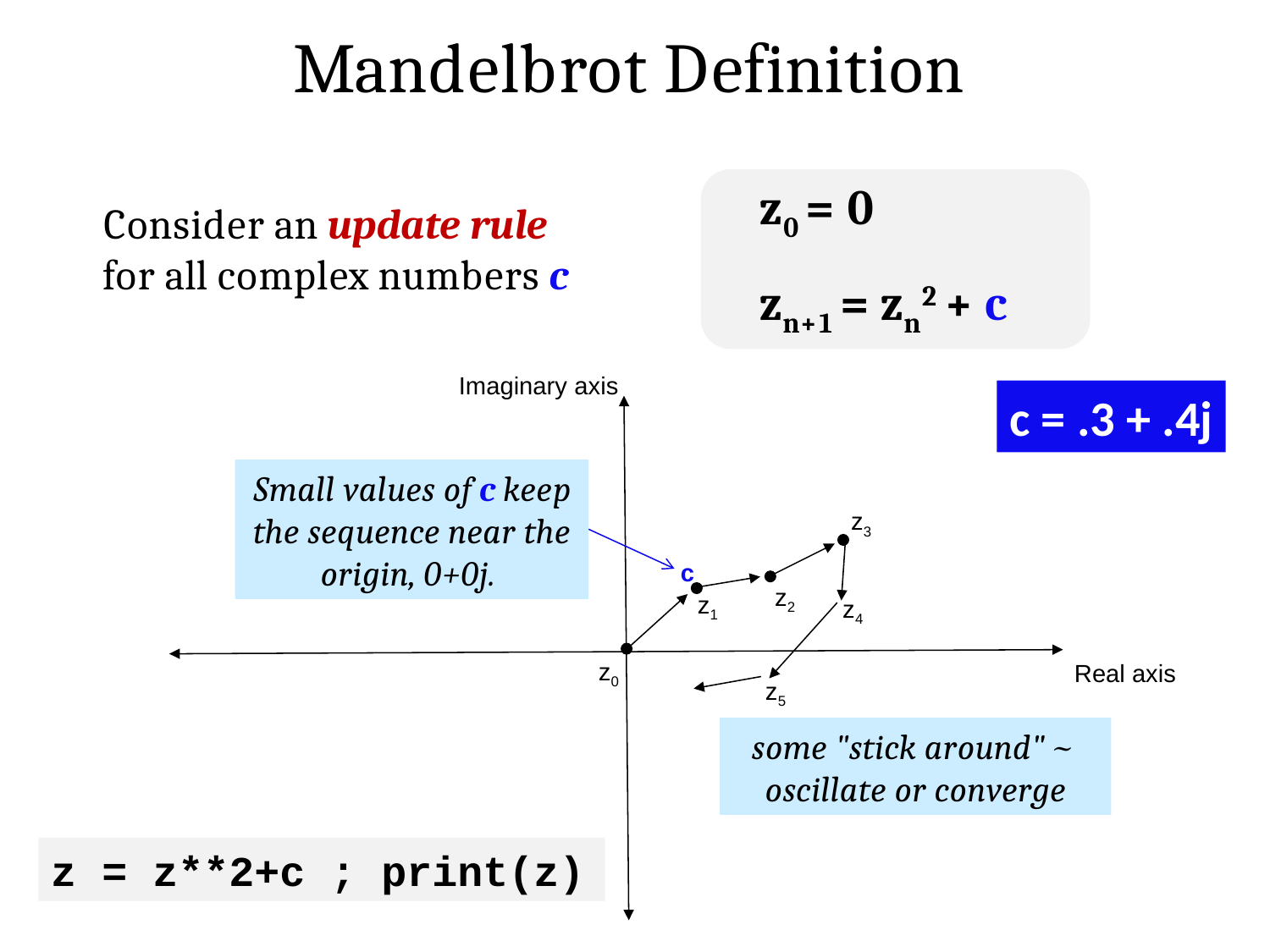

Mandelbrot Definition

z0 = 0
zn+1 = zn2 + c
Consider an update rule for all complex numbers c
Imaginary axis
c = .3 + .4j

Small values of c keep the sequence near the origin, 0+0j.
z3

c

z2

z1
z4

z0
Real axis
z5

some "stick around" ~  oscillate or converge
z = z**2+c ; print(z)